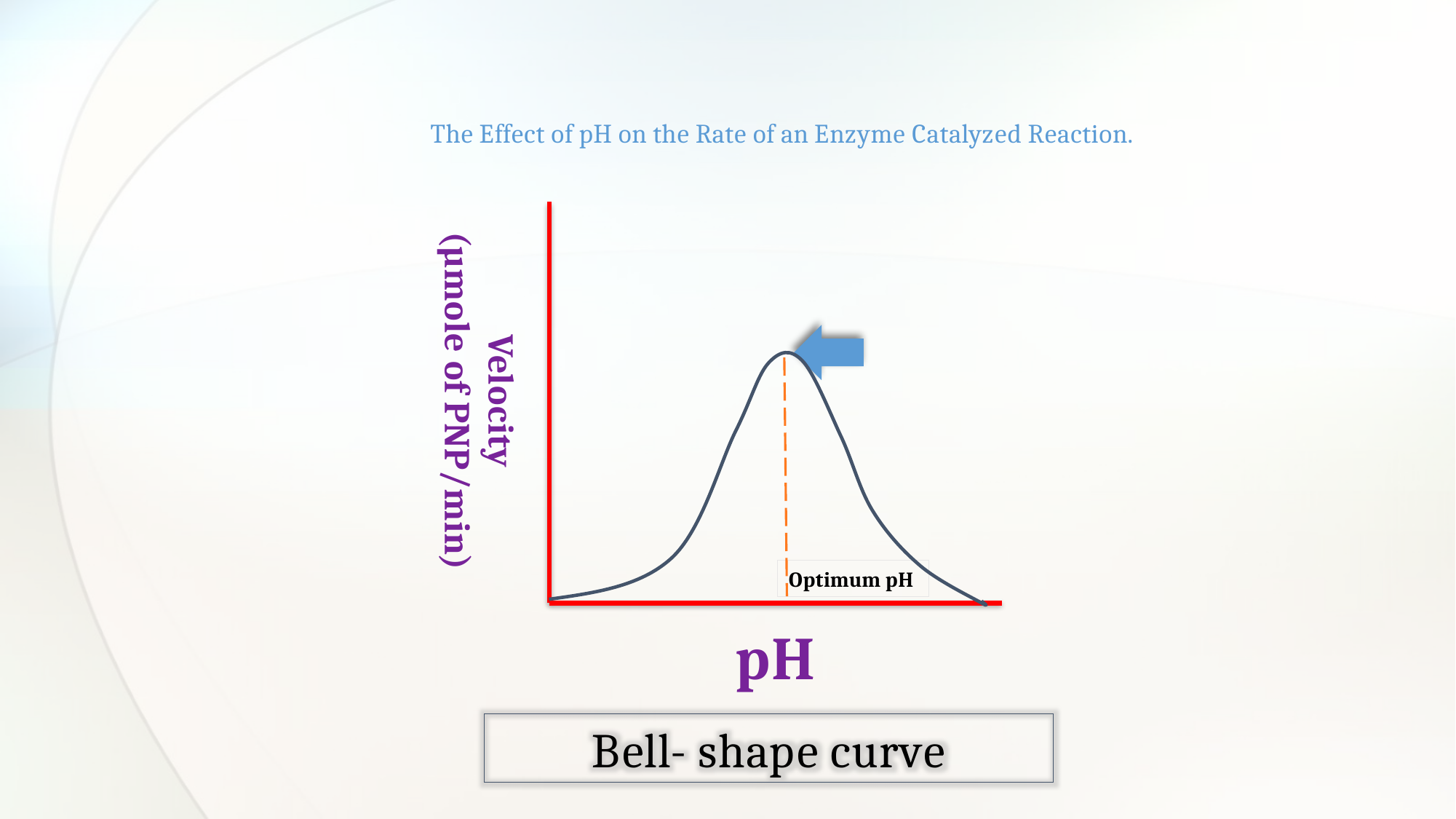

# The Effect of pH on the Rate of an Enzyme Catalyzed Reaction.
Velocity
(µmole of PNP/min)
pH

Optimum pH
Bell- shape curve